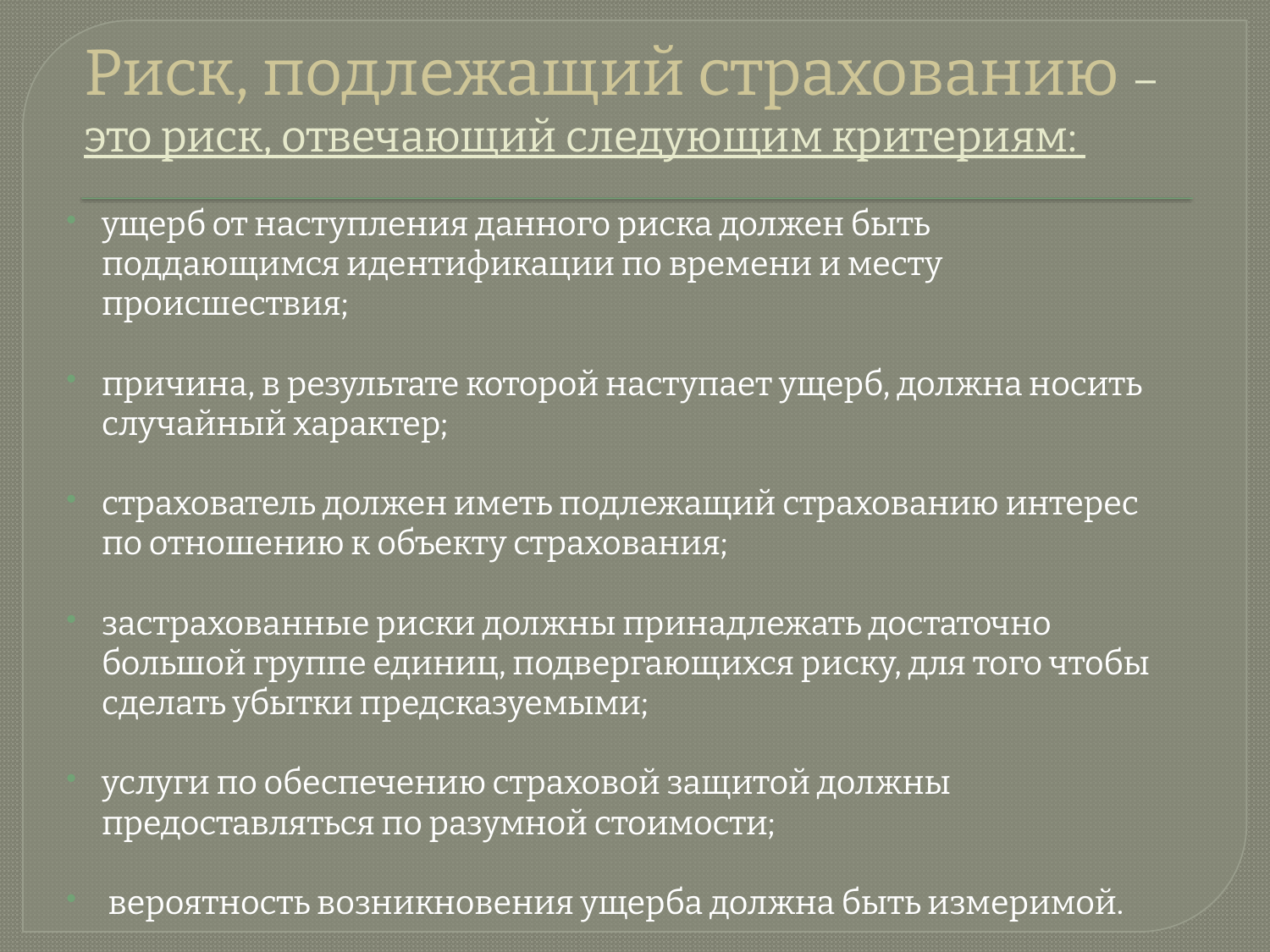

# Риск, подлежащий страхованию – это риск, отвечающий следующим критериям:
ущерб от наступления данного риска должен быть поддающимся идентификации по времени и месту происшествия;

причина, в результате которой наступает ущерб, должна носить случайный характер;

страхователь должен иметь подлежащий страхованию интерес по отношению к объекту страхования;

застрахованные риски должны принадлежать достаточно большой группе единиц, подвергающихся риску, для того чтобы сделать убытки предсказуемыми;

услуги по обеспечению страховой защитой должны предоставляться по разумной стоимости;

 вероятность возникновения ущерба должна быть измеримой.